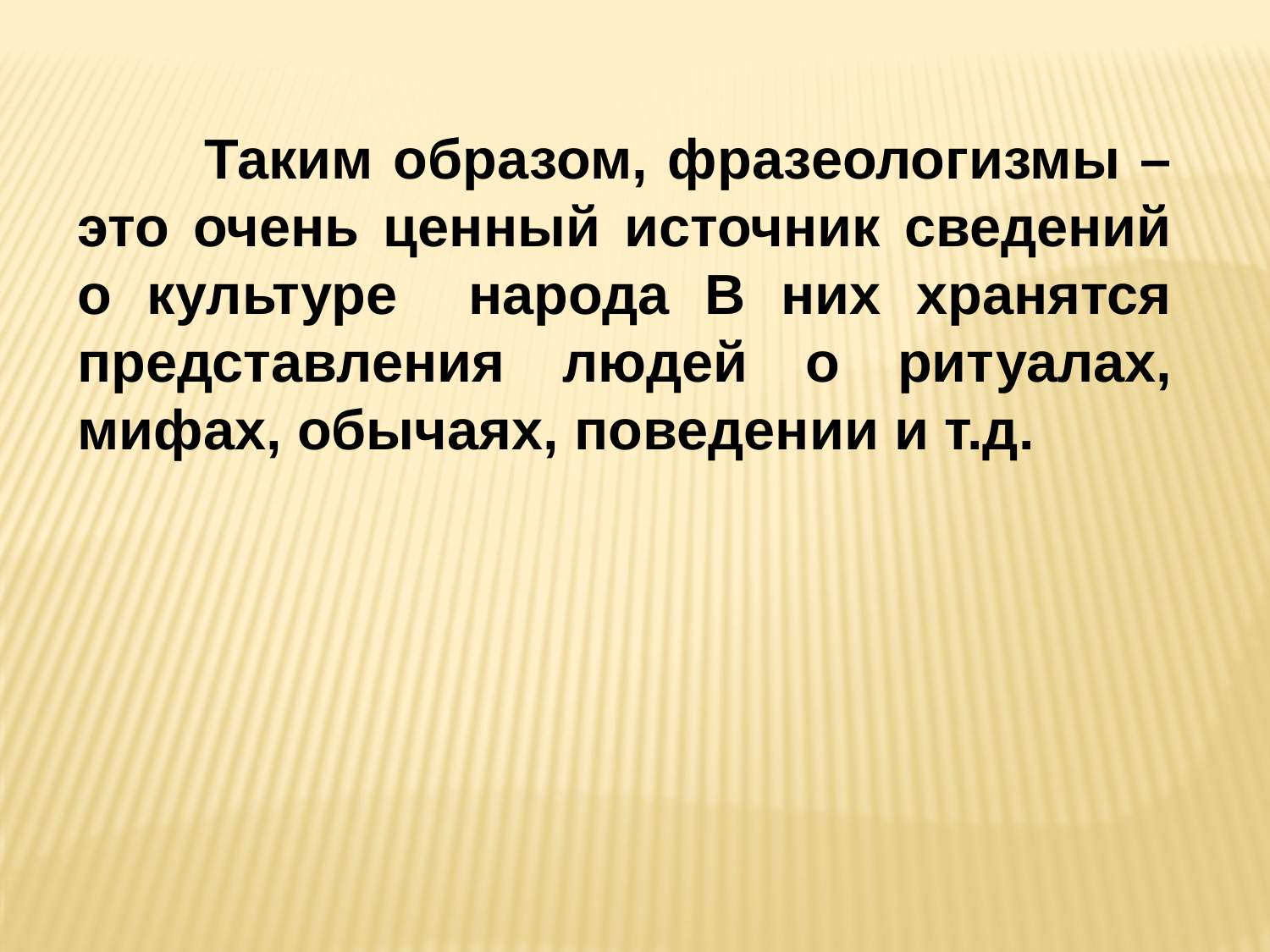

Таким образом, фразеологизмы – это очень ценный источник сведений о культуре  народа В них хранятся представления людей о ритуалах, мифах, обычаях, поведении и т.д.